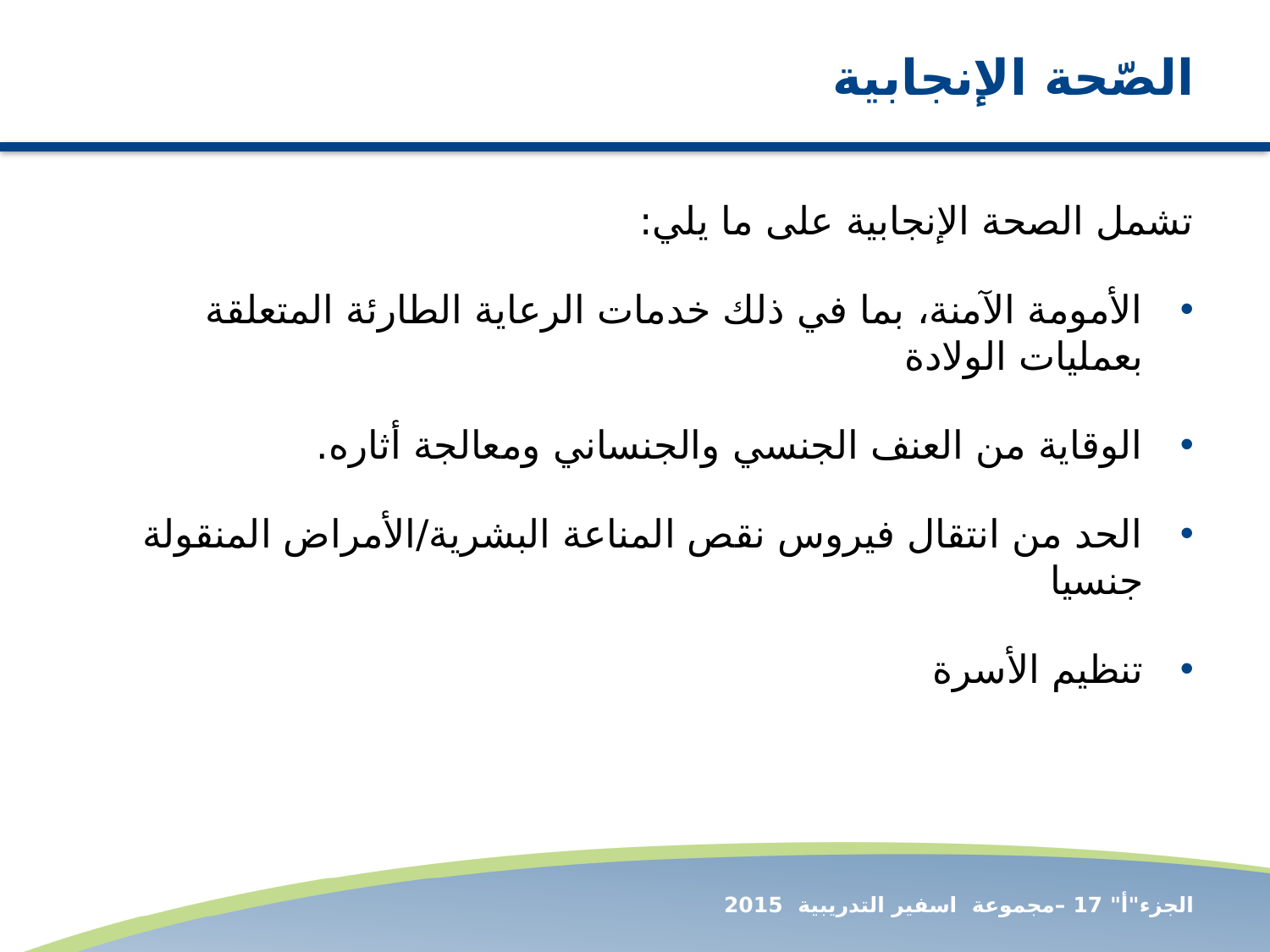

# الصّحة الإنجابية
تشمل الصحة الإنجابية على ما يلي:
الأمومة الآمنة، بما في ذلك خدمات الرعاية الطارئة المتعلقة بعمليات الولادة
الوقاية من العنف الجنسي والجنساني ومعالجة أثاره.
الحد من انتقال فيروس نقص المناعة البشرية/الأمراض المنقولة جنسيا
تنظيم الأسرة
الجزء"أ" 17 –مجموعة  اسفير التدريبية  2015